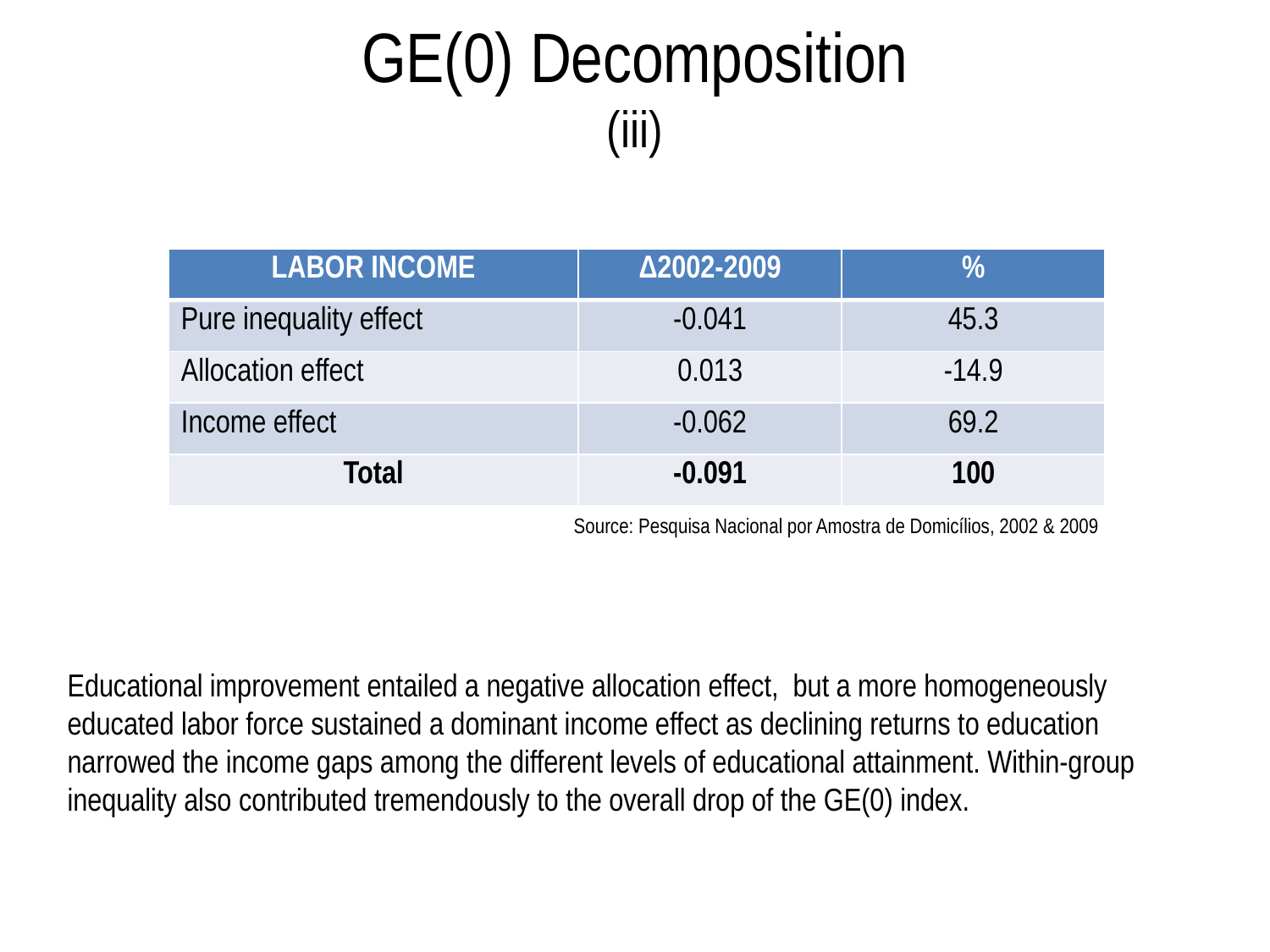

GE(0) Decomposition
(iii)
| LABOR INCOME | Δ2002-2009 | % |
| --- | --- | --- |
| Pure inequality effect | -0.041 | 45.3 |
| Allocation effect | 0.013 | -14.9 |
| Income effect | -0.062 | 69.2 |
| Total | -0.091 | 100 |
Source: Pesquisa Nacional por Amostra de Domicílios, 2002 & 2009
Educational improvement entailed a negative allocation effect,  but a more homogeneously educated labor force sustained a dominant income effect as declining returns to education narrowed the income gaps among the different levels of educational attainment. Within-group inequality also contributed tremendously to the overall drop of the GE(0) index.